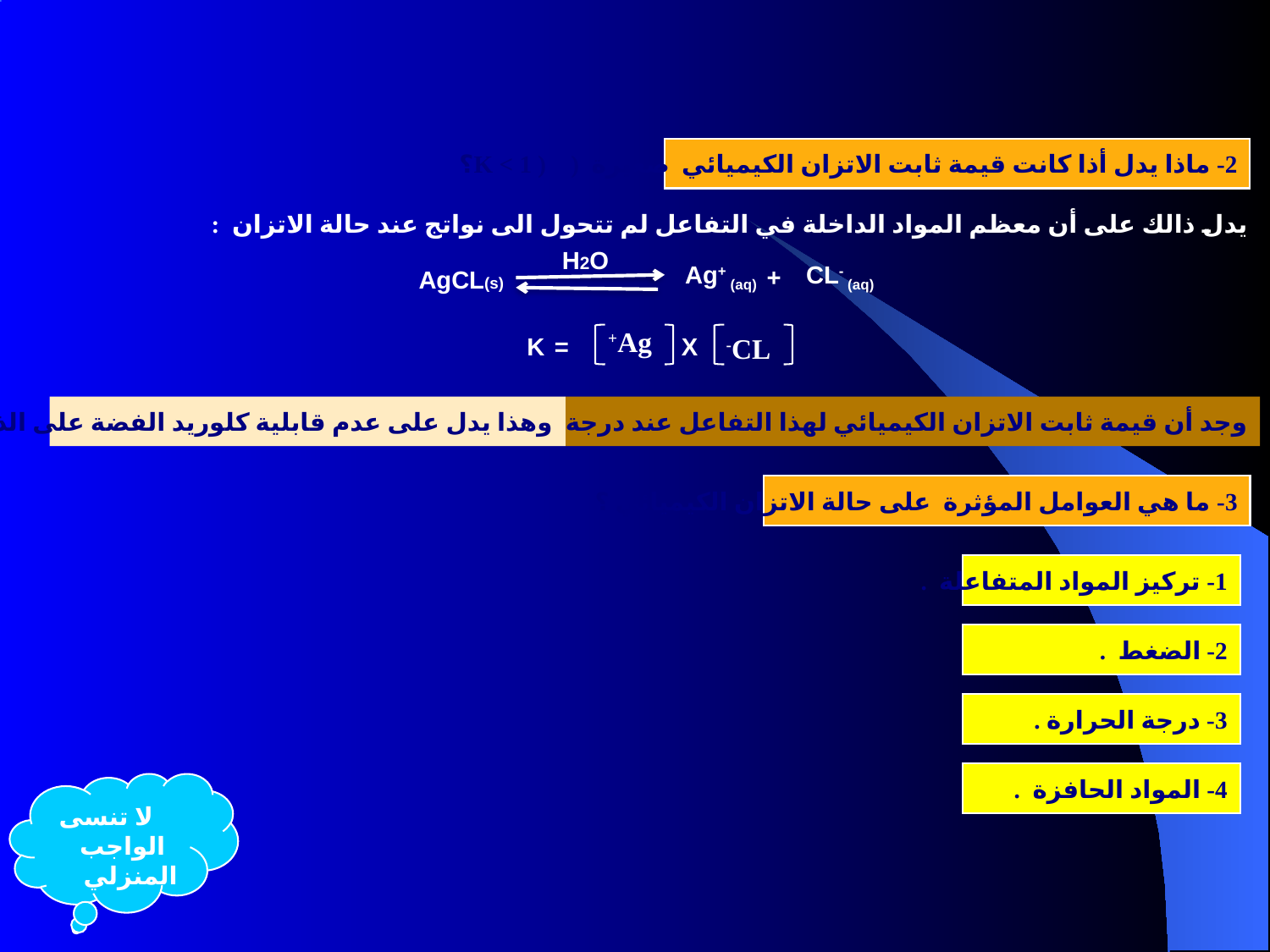

2- ماذا يدل أذا كانت قيمة ثابت الاتزان الكيميائي  صغيرة  (    ( 1 > K؟
يدل ذالك على أن معظم المواد الداخلة في التفاعل لم تتحول الى نواتج عند حالة الاتزان  :
H2O
Ag+ (aq)
+
CL- (aq)
AgCL(s)
Ag+
K
=

X

CL-

وهذا يدل على عدم قابلية كلوريد الفضة على الذوبان في الماء .
وجد أن قيمة ثابت الاتزان الكيميائي لهذا التفاعل عند درجة  52ْم هي  = 1.7 ×10- 10
3- ما هي العوامل المؤثرة  على حالة الاتزان الكيميائي ؟
1- تركيز المواد المتفاعلة  .
2- الضغط  .
3- درجة الحرارة .
4- المواد الحافزة  .
    لا تنسى   الواجب المنزلي